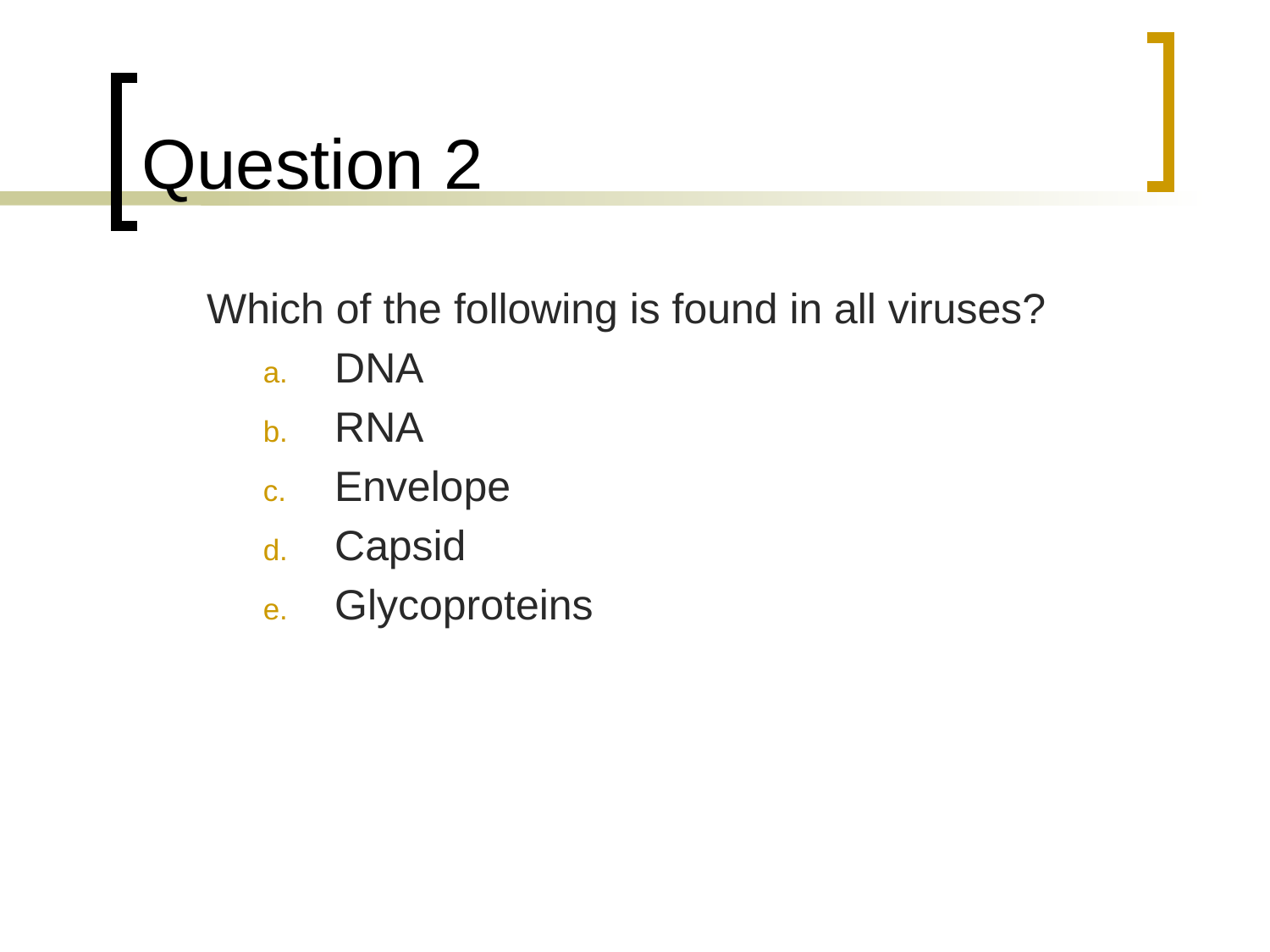

# Question 2
	Which of the following is found in all viruses?
DNA
RNA
Envelope
Capsid
Glycoproteins